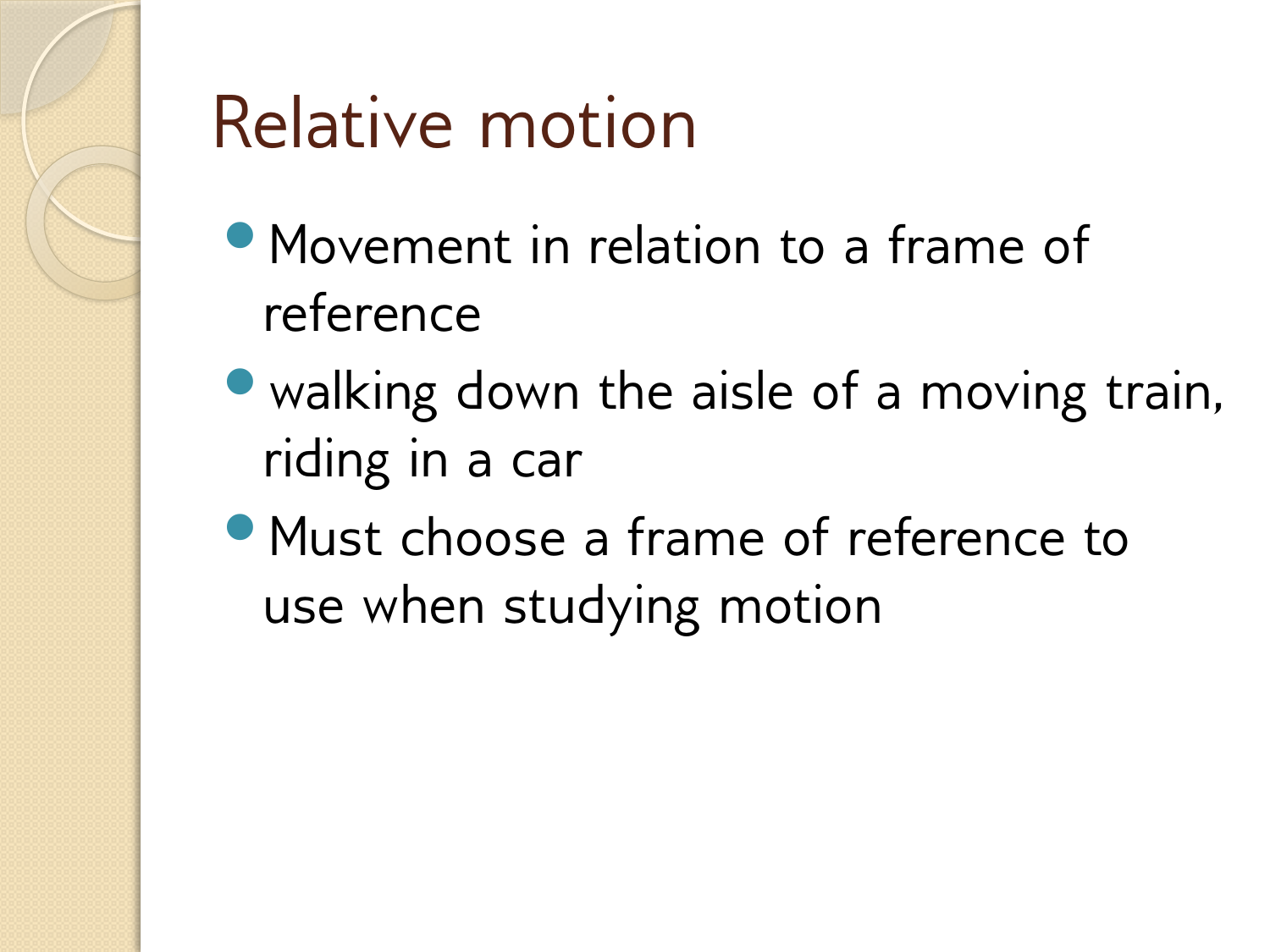

# Relative motion
Movement in relation to a frame of reference
walking down the aisle of a moving train, riding in a car
Must choose a frame of reference to use when studying motion